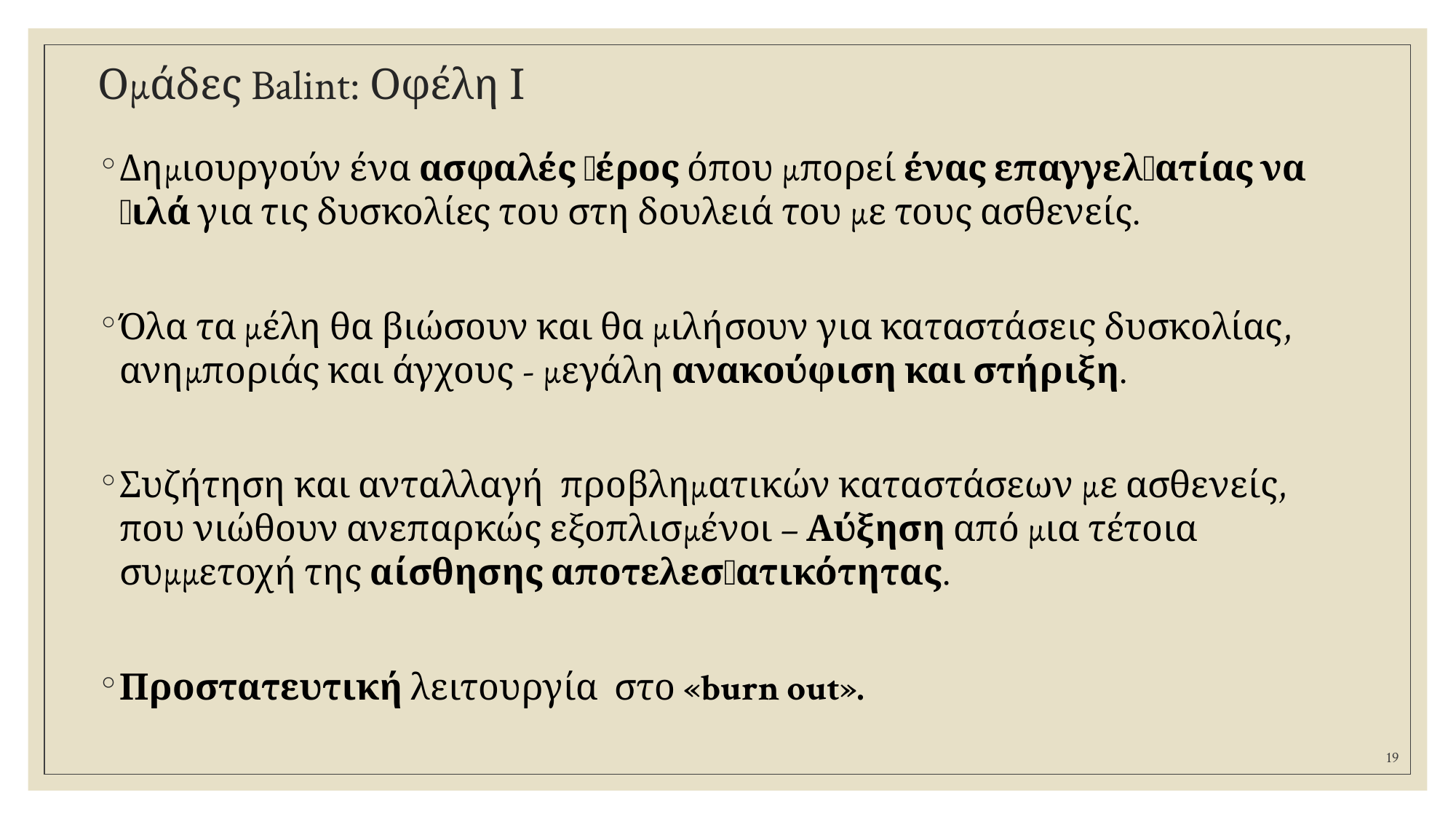

# Ομάδες Balint: Οφέλη Ι
Δημιουργούν ένα ασφαλές μέρος όπου μπορεί ένας επαγγελματίας να μιλά για τις δυσκολίες του στη δουλειά του με τους ασθενείς.

Όλα τα μέλη θα βιώσουν και θα μιλήσουν για καταστάσεις δυσκολίας, ανημποριάς και άγχους - μεγάλη ανακούφιση και στήριξη.

Συζήτηση και ανταλλαγή  προβληματικών καταστάσεων με ασθενείς, που νιώθουν ανεπαρκώς εξοπλισμένοι – Αύξηση από μια τέτοια συμμετοχή της αίσθησης αποτελεσματικότητας.

Προστατευτική λειτουργία  στο «burn out».

19